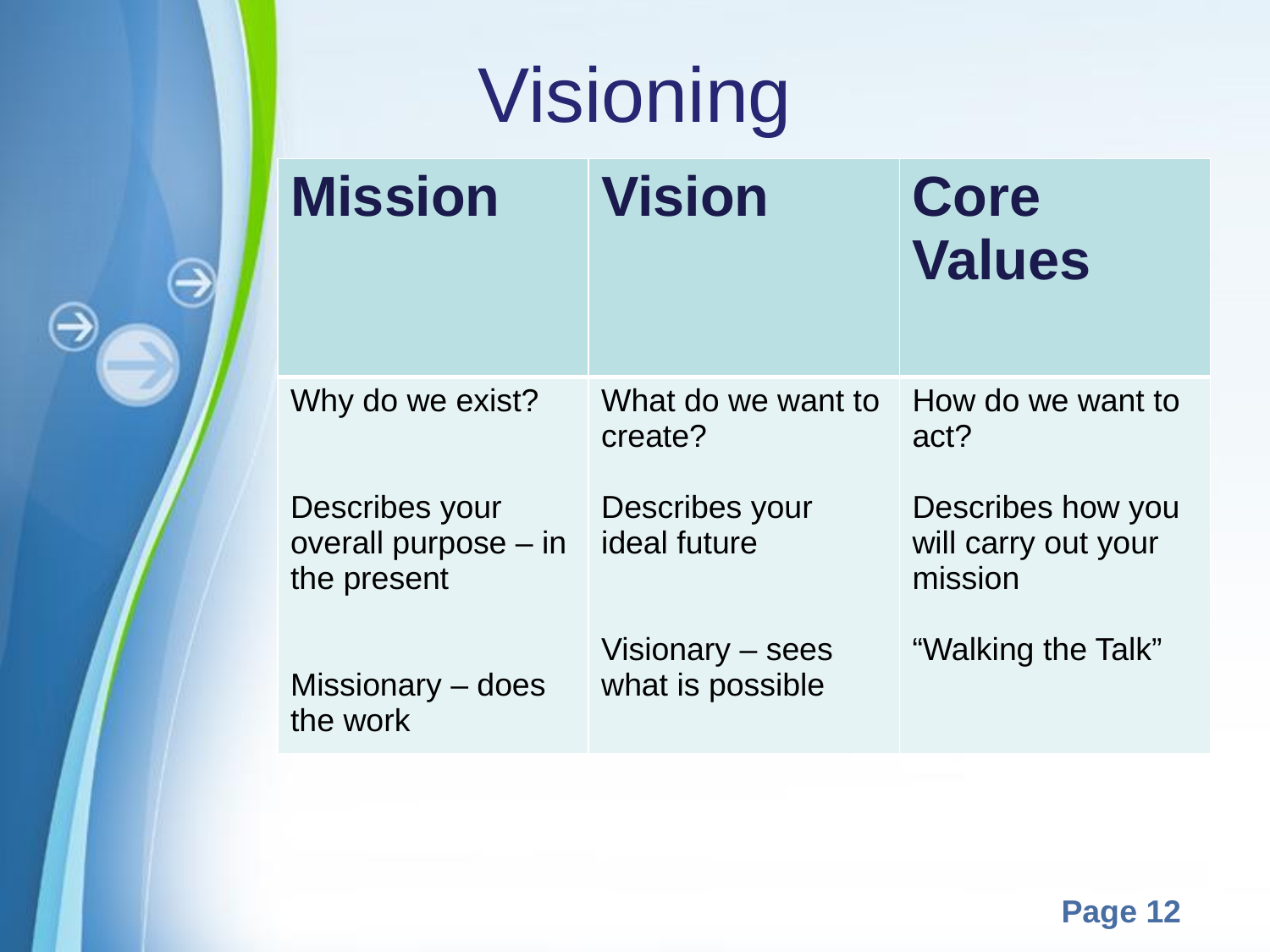

# Visioning
| Mission | Vision | Core Values |
| --- | --- | --- |
| Why do we exist? Describes your overall purpose – in the present Missionary – does the work | What do we want to create? Describes your ideal future Visionary – sees what is possible | How do we want to act? Describes how you will carry out your mission “Walking the Talk” |